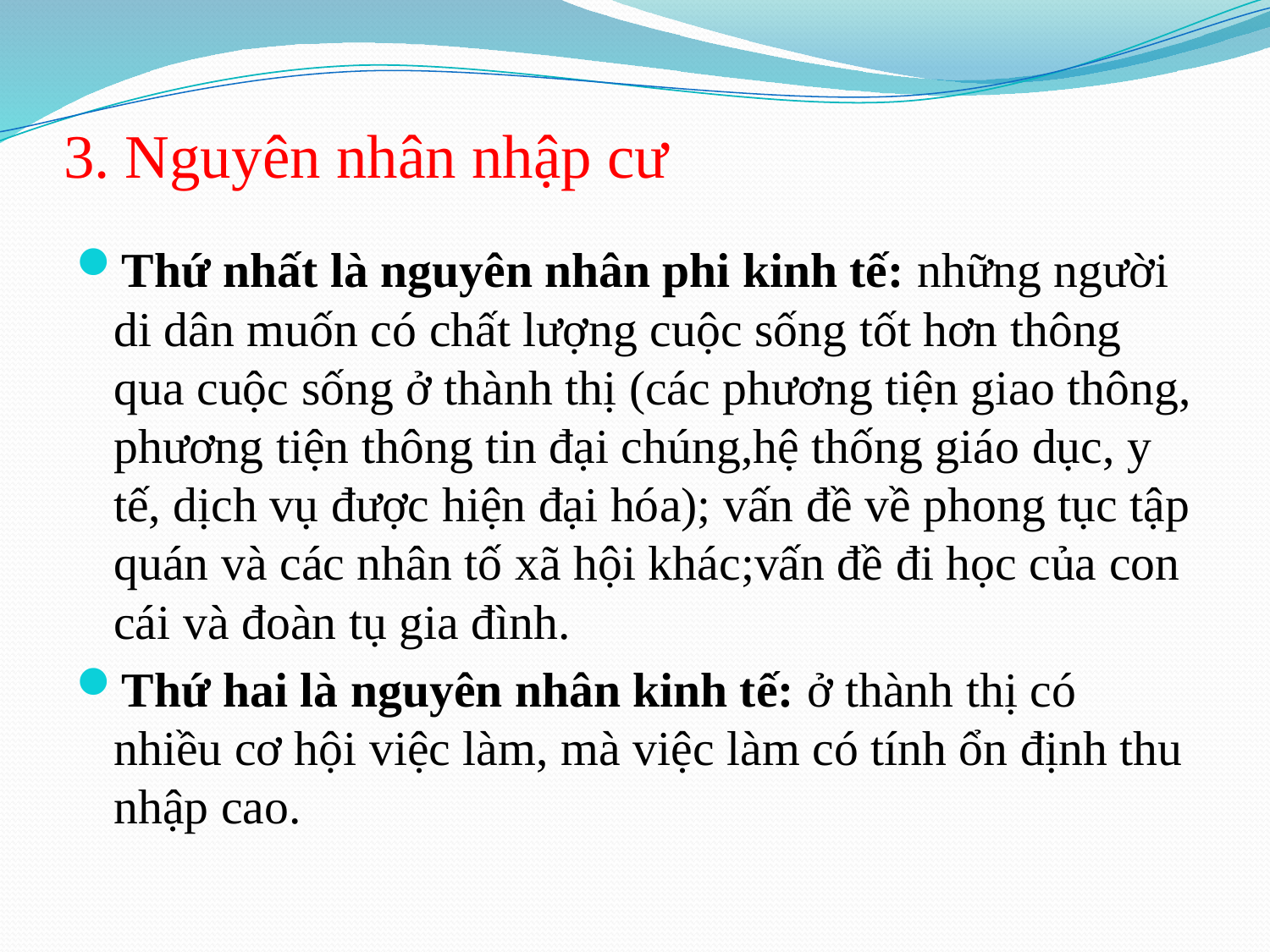

# 3. Nguyên nhân nhập cư
Thứ nhất là nguyên nhân phi kinh tế: những người di dân muốn có chất lượng cuộc sống tốt hơn thông qua cuộc sống ở thành thị (các phương tiện giao thông, phương tiện thông tin đại chúng,hệ thống giáo dục, y tế, dịch vụ được hiện đại hóa); vấn đề về phong tục tập quán và các nhân tố xã hội khác;vấn đề đi học của con cái và đoàn tụ gia đình.
Thứ hai là nguyên nhân kinh tế: ở thành thị có nhiều cơ hội việc làm, mà việc làm có tính ổn định thu nhập cao.